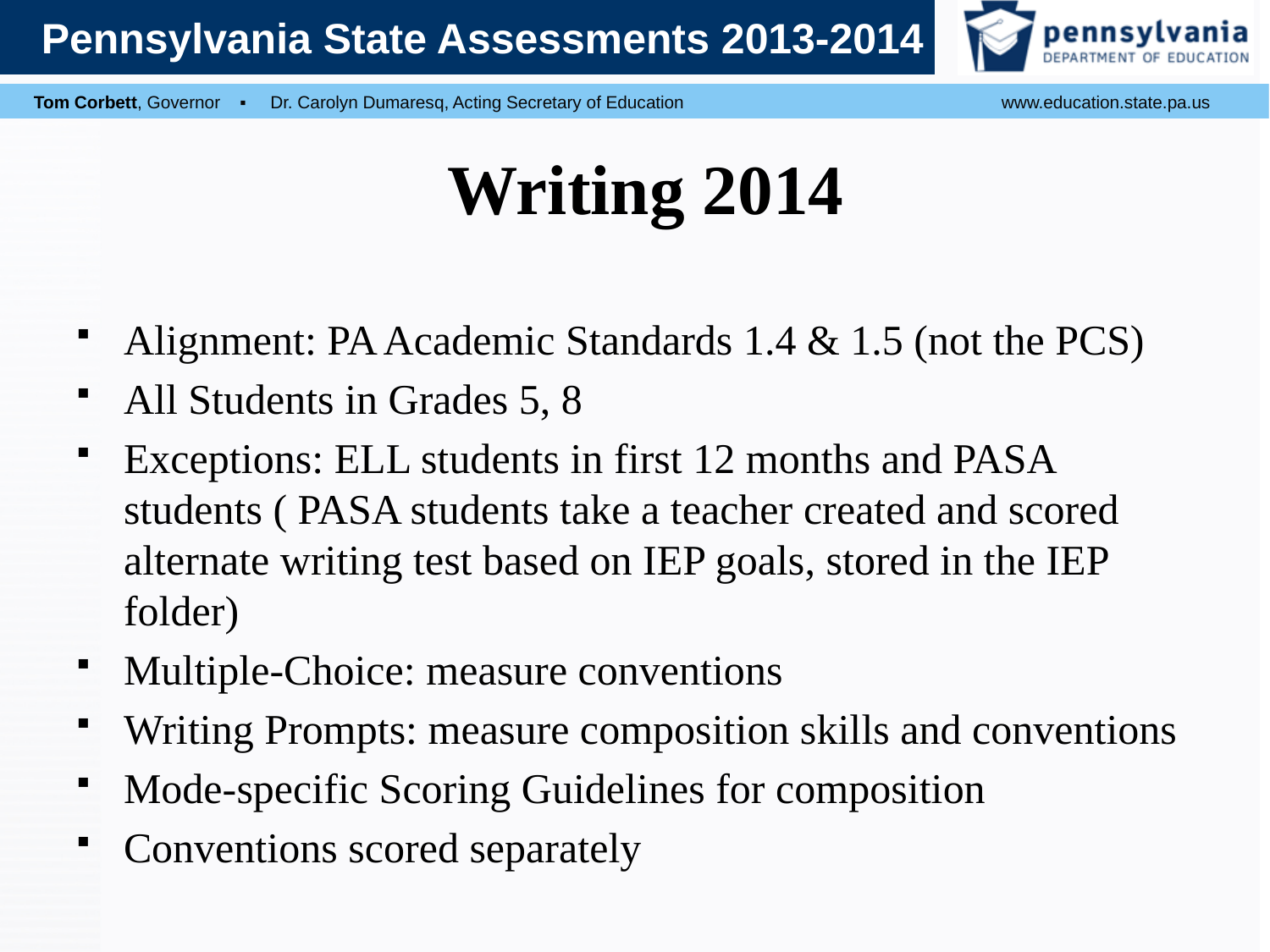

# Writing 2014
Alignment: PA Academic Standards 1.4 & 1.5 (not the PCS)
All Students in Grades 5, 8
Exceptions: ELL students in first 12 months and PASA students ( PASA students take a teacher created and scored alternate writing test based on IEP goals, stored in the IEP folder)
Multiple-Choice: measure conventions
Writing Prompts: measure composition skills and conventions
Mode-specific Scoring Guidelines for composition
Conventions scored separately